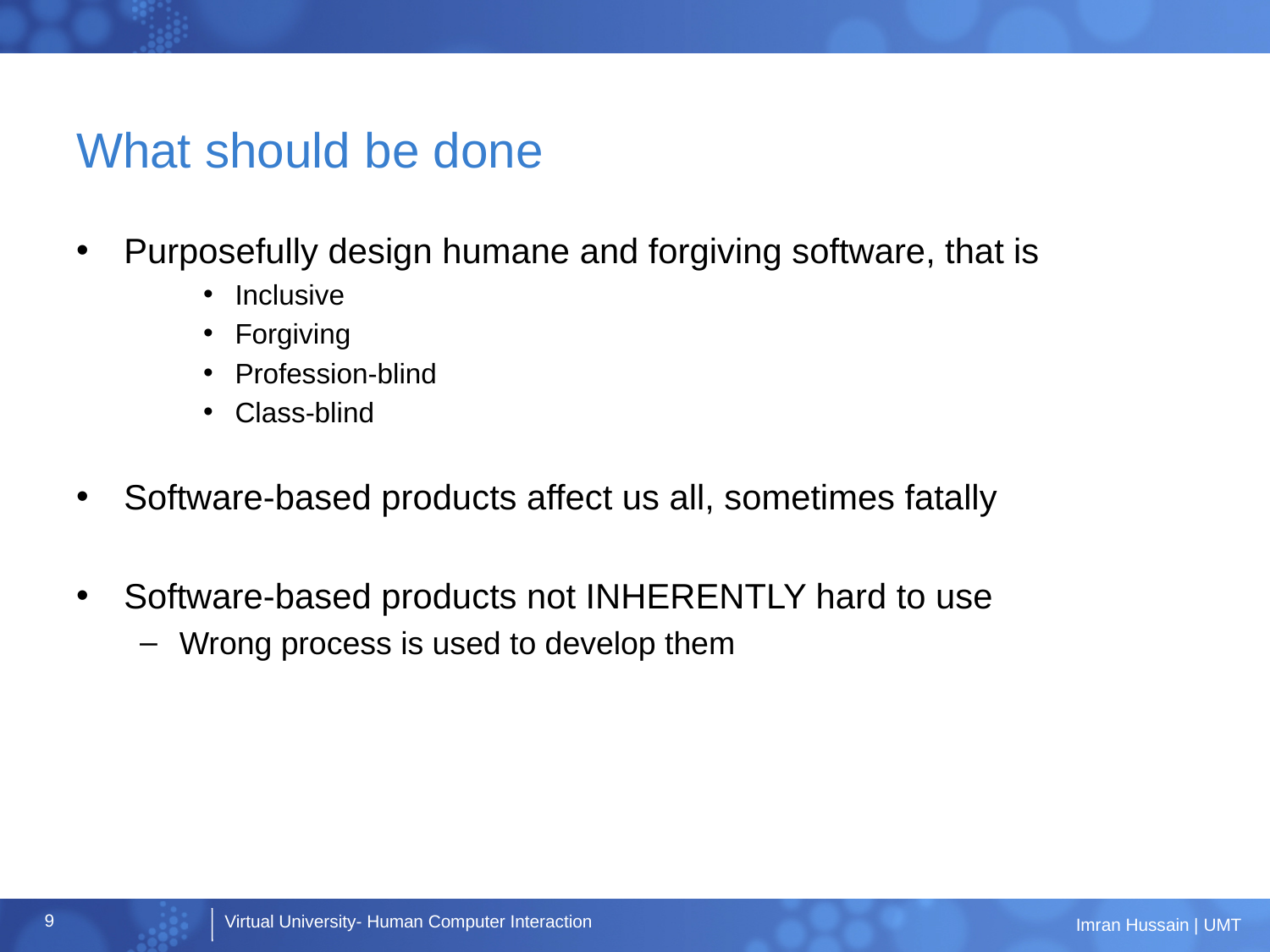

# What should be done
Purposefully design humane and forgiving software, that is
Inclusive
Forgiving
Profession-blind
Class-blind

Software-based products affect us all, sometimes fatally

Software-based products not INHERENTLY hard to use
Wrong process is used to develop them